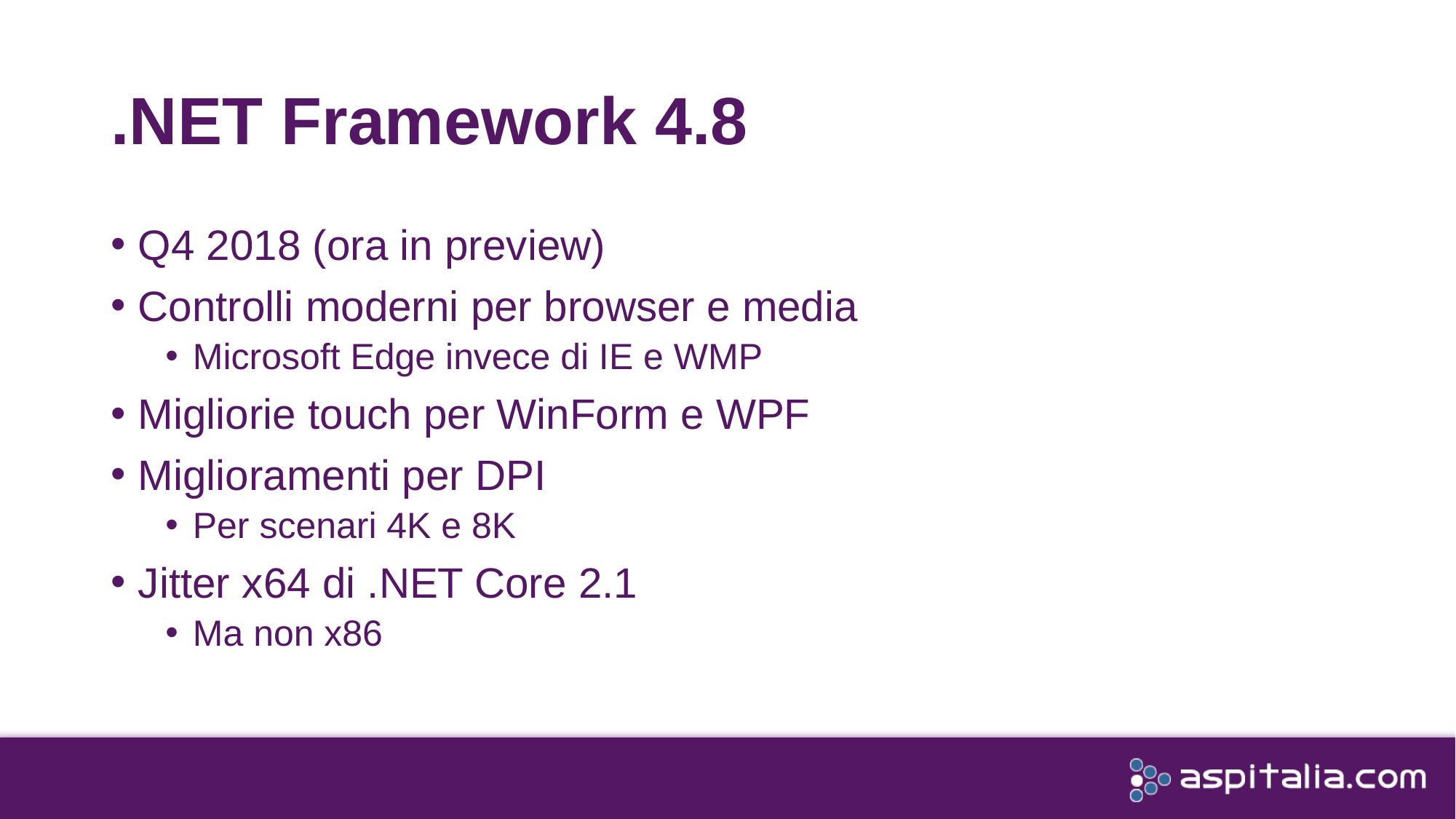

# .NET Framework 4.8
Q4 2018 (ora in preview)
Controlli moderni per browser e media
Microsoft Edge invece di IE e WMP
Migliorie touch per WinForm e WPF
Miglioramenti per DPI
Per scenari 4K e 8K
Jitter x64 di .NET Core 2.1
Ma non x86